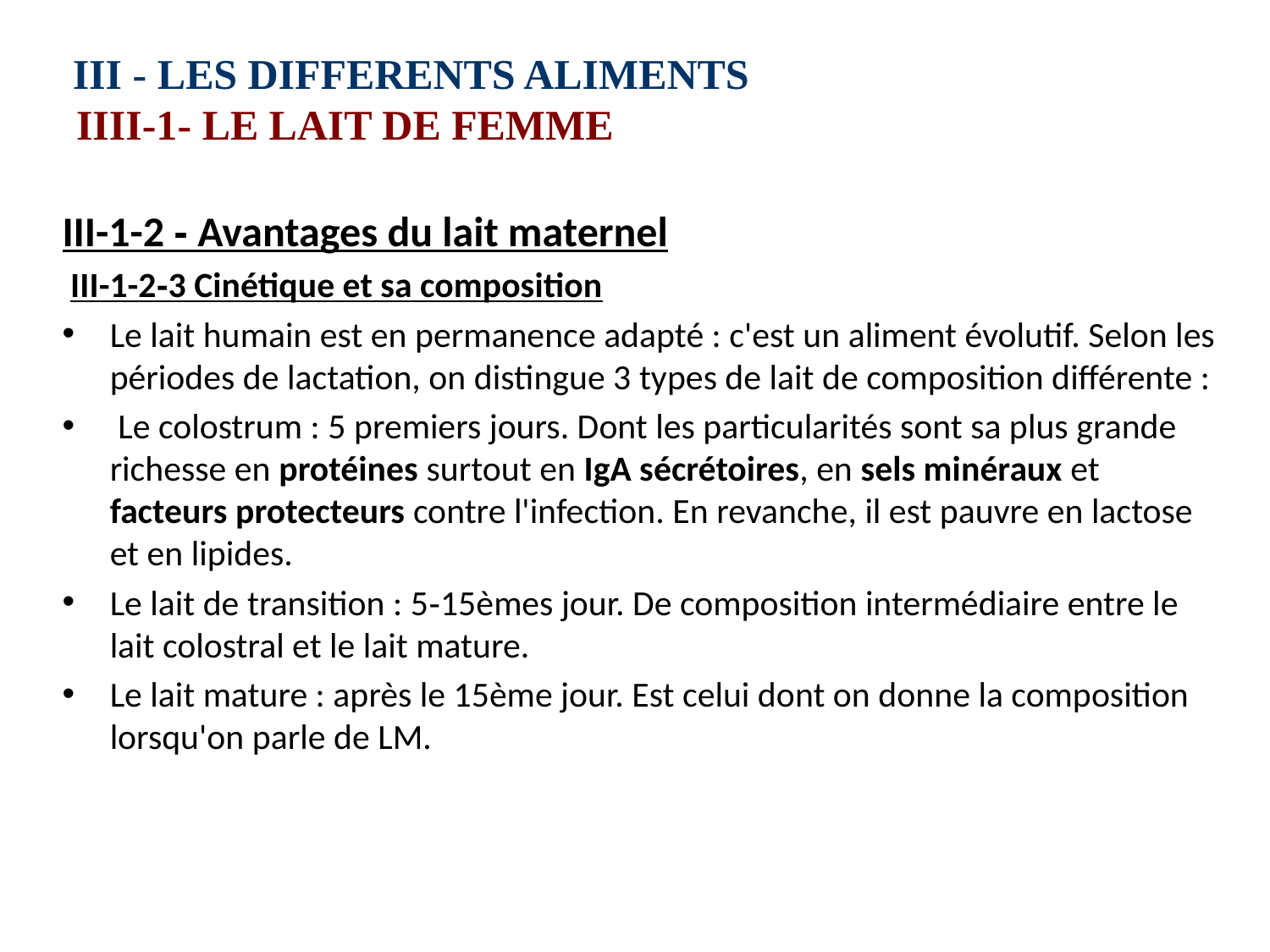

# III ‑ LES DIFFERENTS ALIMENTS IIII-1‑ LE LAIT DE FEMME
III-1-2 ‑ Avantages du lait maternel
 III-1-2‑3 Cinétique et sa composition
Le lait humain est en permanence adapté : c'est un aliment évolutif. Selon les périodes de lactation, on distingue 3 types de lait de composition différente :
 Le colostrum : 5 premiers jours. Dont les particularités sont sa plus grande richesse en protéines surtout en IgA sécrétoires, en sels minéraux et facteurs protecteurs contre l'infection. En revanche, il est pauvre en lactose et en lipides.
Le lait de transition : 5‑15èmes jour. De composition intermédiaire entre le lait colostral et le lait mature.
Le lait mature : après le 15ème jour. Est celui dont on donne la composition lorsqu'on parle de LM.